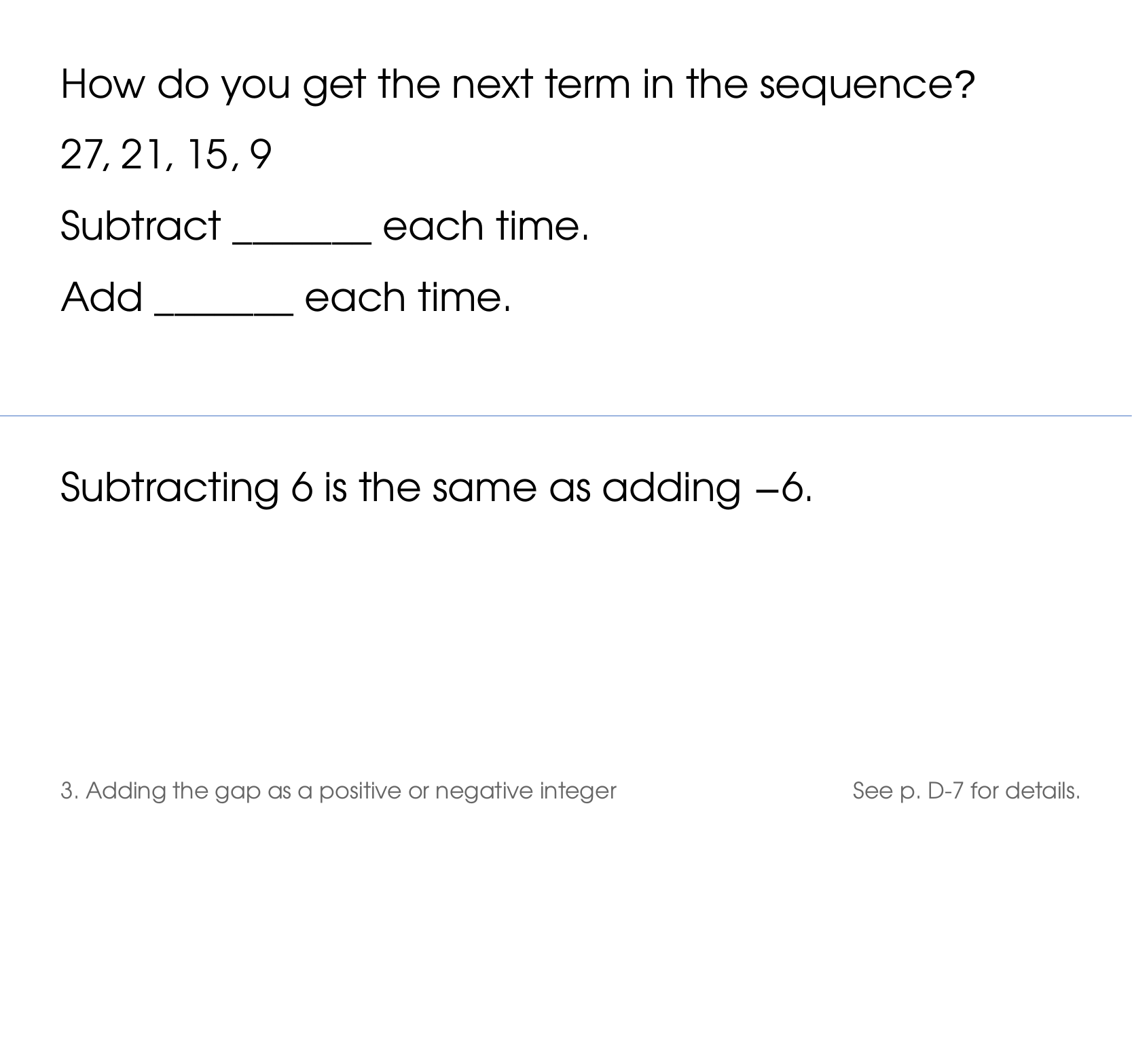

How do you get the next term in the sequence?
27, 21, 15, 9
Subtract _______ each time.
Add _______ each time.
Subtracting 6 is the same as adding −6.
3. Adding the gap as a positive or negative integer
See p. D-7 for details.